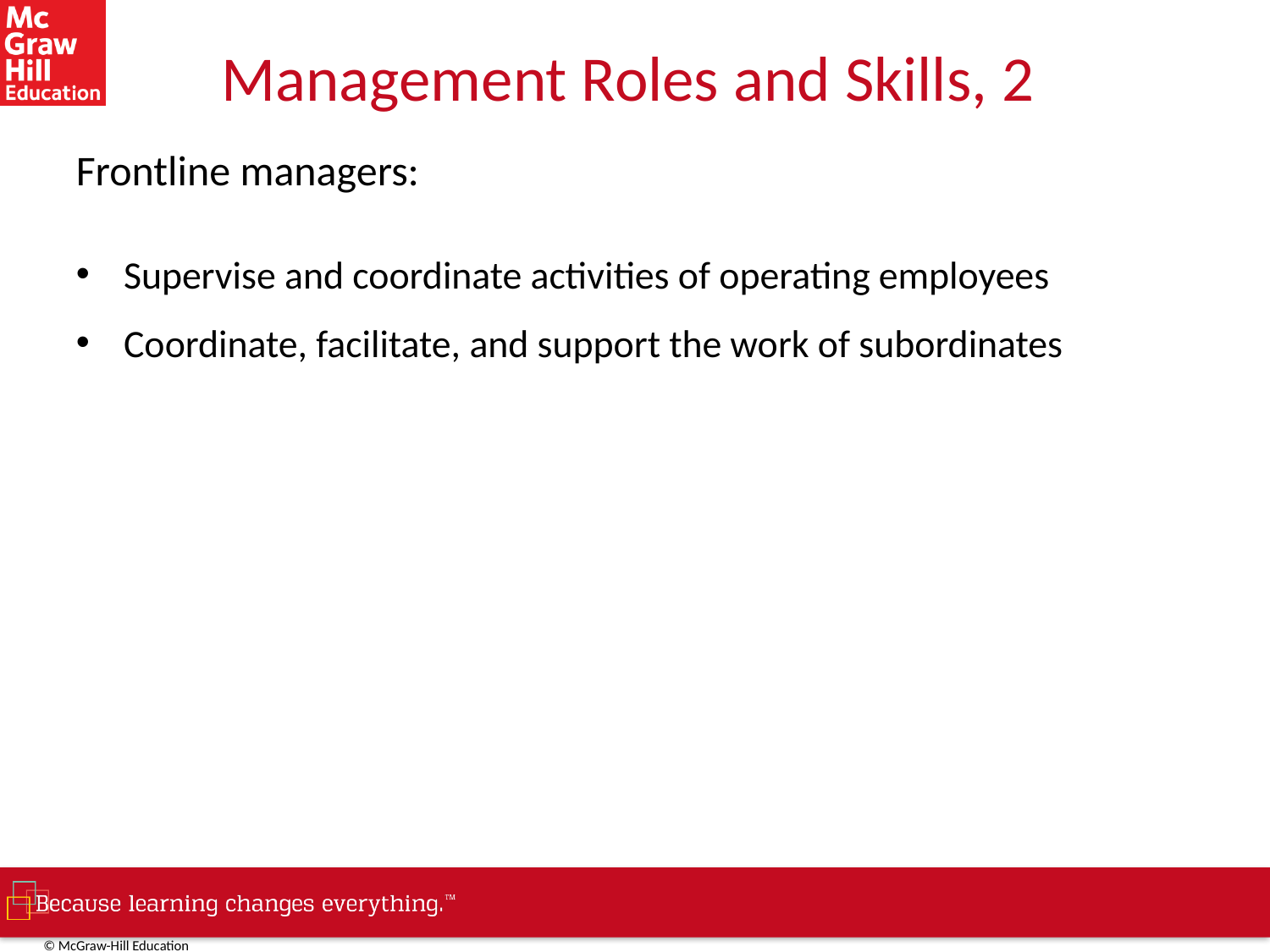

# Management Roles and Skills, 2
Frontline managers:

Supervise and coordinate activities of operating employees
Coordinate, facilitate, and support the work of subordinates